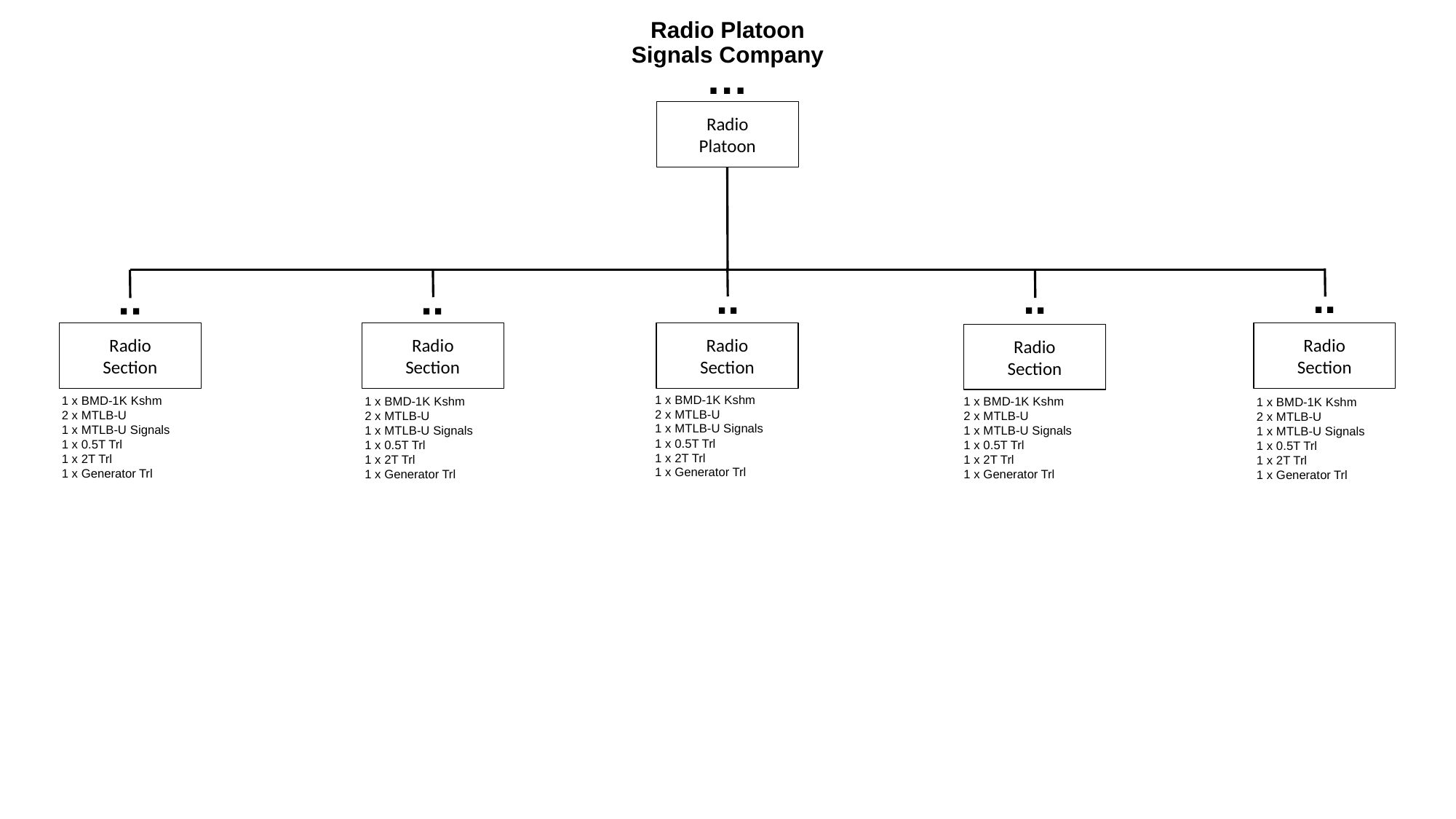

# Radio Platoon Signals Company
…
Radio
Platoon
..
..
..
..
..
Radio
Section
Radio
Section
Radio
Section
Radio
Section
Radio
Section
1 x BMD-1K Kshm
2 x MTLB-U
1 x MTLB-U Signals
1 x 0.5T Trl
1 x 2T Trl
1 x Generator Trl
1 x BMD-1K Kshm
2 x MTLB-U
1 x MTLB-U Signals
1 x 0.5T Trl
1 x 2T Trl
1 x Generator Trl
1 x BMD-1K Kshm
2 x MTLB-U
1 x MTLB-U Signals
1 x 0.5T Trl
1 x 2T Trl
1 x Generator Trl
1 x BMD-1K Kshm
2 x MTLB-U
1 x MTLB-U Signals
1 x 0.5T Trl
1 x 2T Trl
1 x Generator Trl
1 x BMD-1K Kshm
2 x MTLB-U
1 x MTLB-U Signals
1 x 0.5T Trl
1 x 2T Trl
1 x Generator Trl